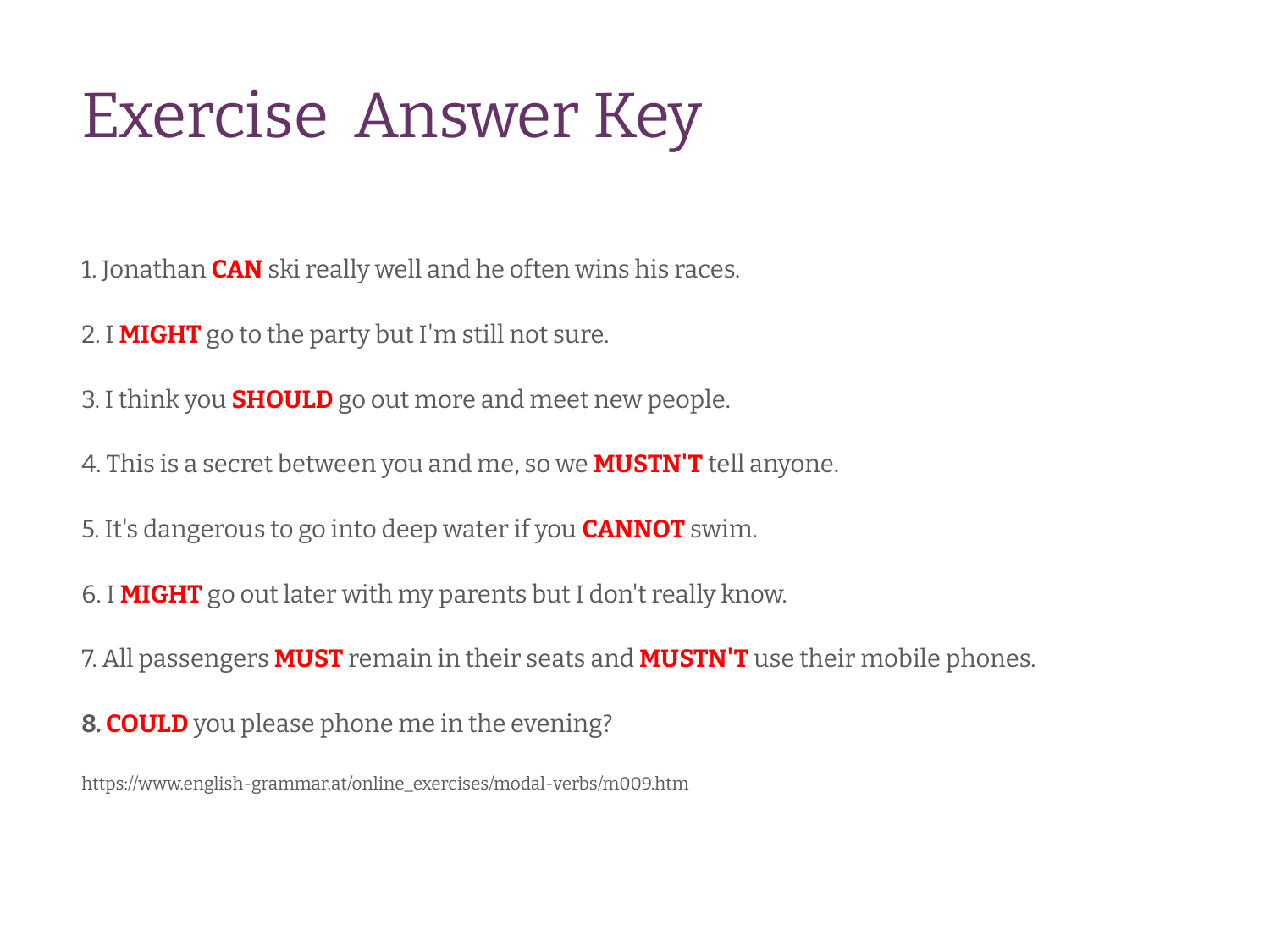

# Exercise  Answer Key
1. Jonathan CAN ski really well and he often wins his races.
2. I MIGHT go to the party but I'm still not sure.
3. I think you SHOULD go out more and meet new people.
4. This is a secret between you and me, so we MUSTN'T tell anyone.
5. It's dangerous to go into deep water if you CANNOT swim.
6. I MIGHT go out later with my parents but I don't really know.
7. All passengers MUST remain in their seats and MUSTN'T use their mobile phones.
8. COULD you please phone me in the evening?
https://www.english-grammar.at/online_exercises/modal-verbs/m009.htm